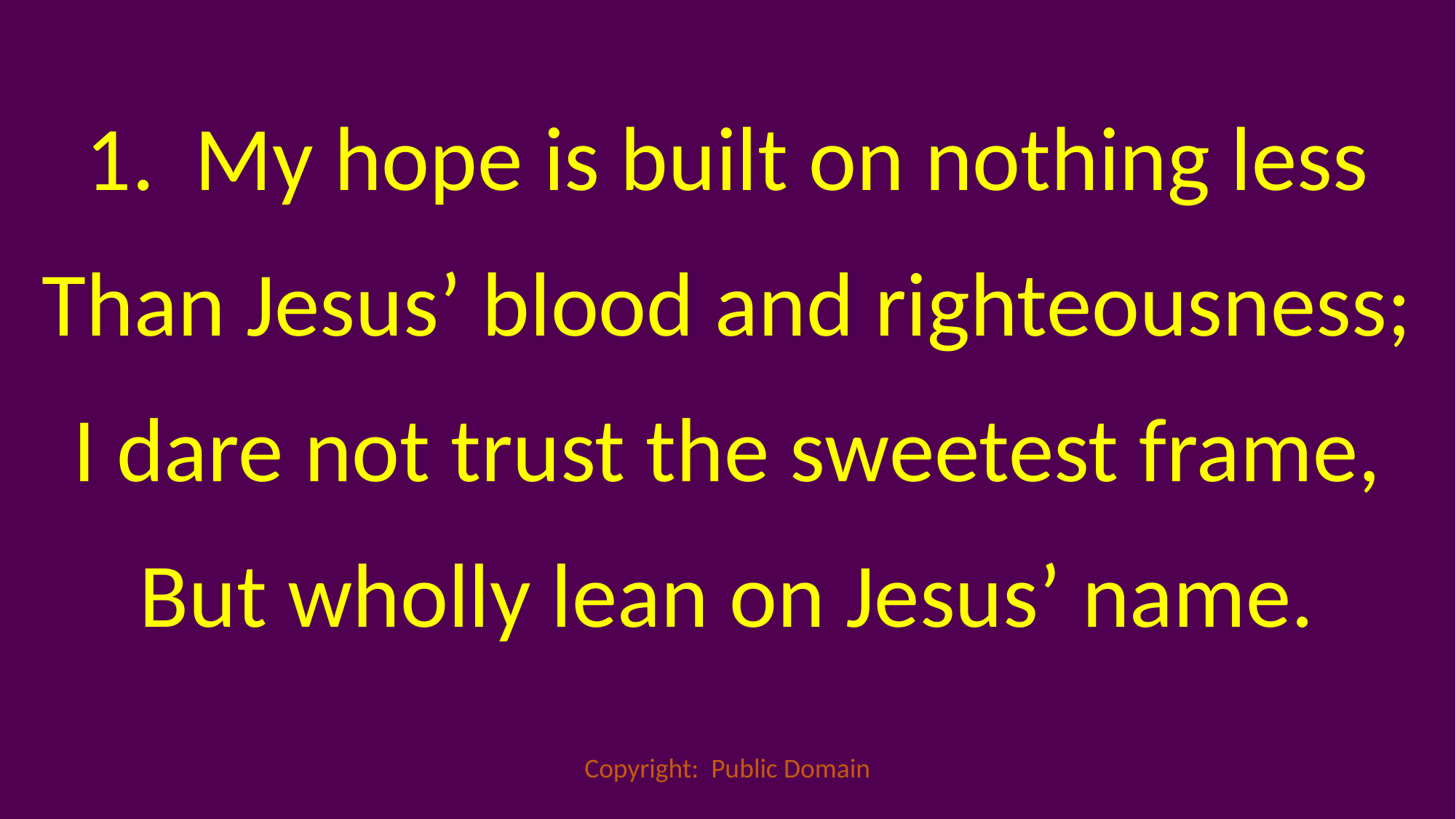

1. 	My hope is built on nothing less
Than Jesus’ blood and righteousness;
I dare not trust the sweetest frame,
But wholly lean on Jesus’ name.
Copyright:  Public Domain